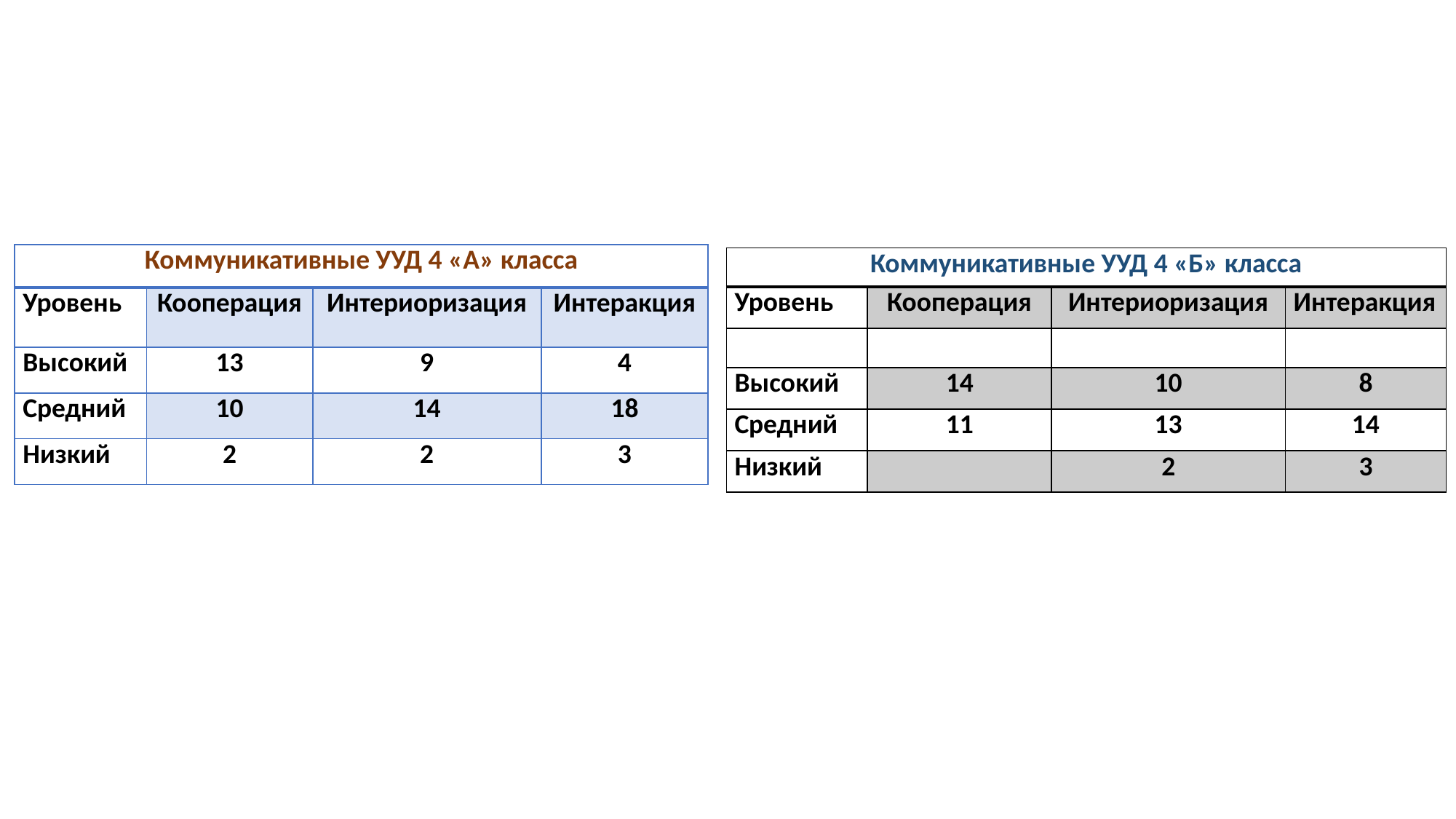

| Коммуникативные УУД 4 «А» класса |  |  |  |
| --- | --- | --- | --- |
| Уровень | Кооперация | Интериоризация | Интеракция |
| Высокий | 13 | 9 | 4 |
| Средний | 10 | 14 | 18 |
| Низкий | 2 | 2 | 3 |
| Коммуникативные УУД 4 «Б» класса |  |  |  |
| --- | --- | --- | --- |
| Уровень | Кооперация | Интериоризация | Интеракция |
|  |  |  |  |
| Высокий | 14 | 10 | 8 |
| Средний | 11 | 13 | 14 |
| Низкий |  | 2 | 3 |